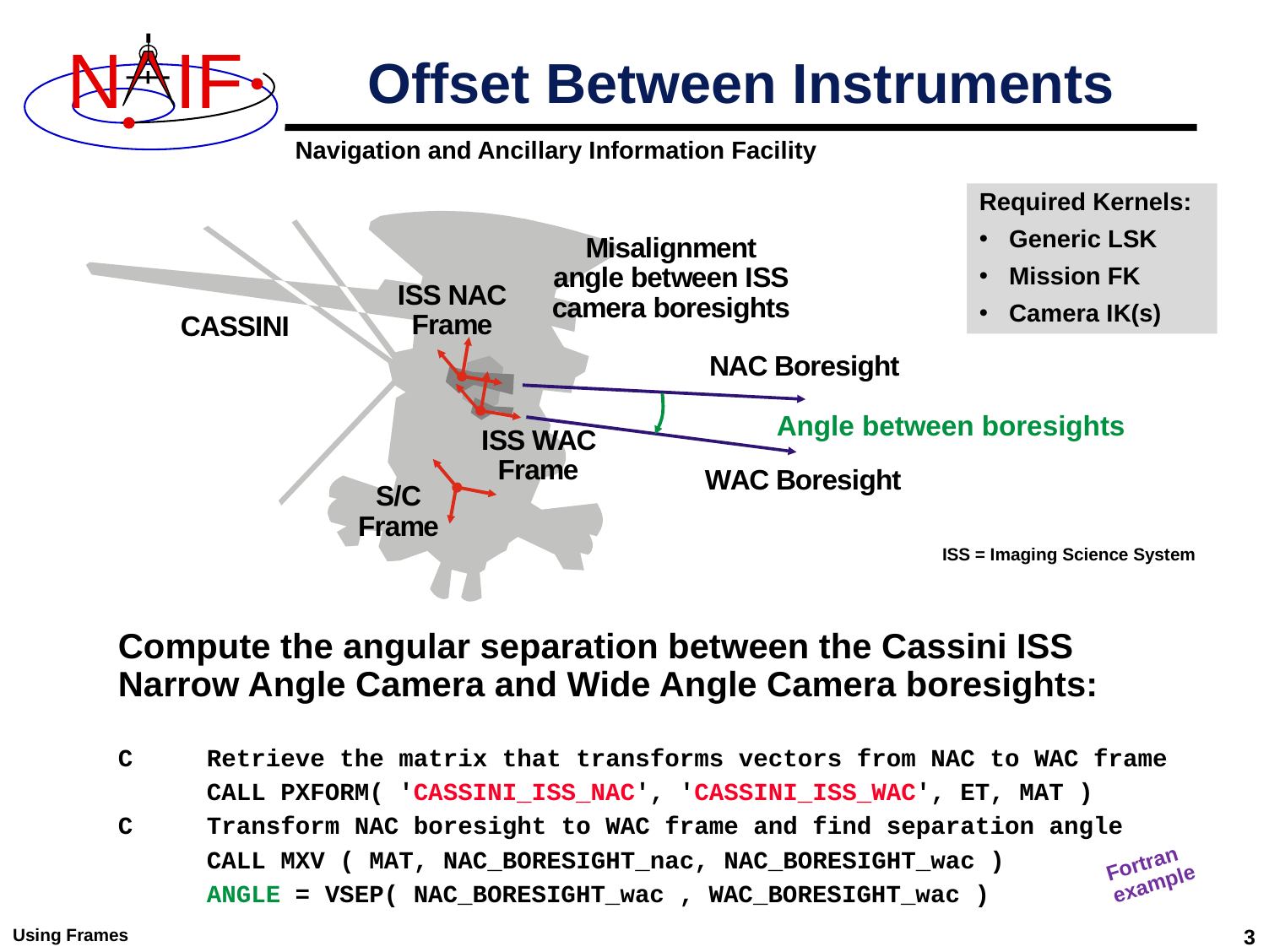

# Offset Between Instruments
Required Kernels:
Generic LSK
Mission FK
Camera IK(s)

M
i
s
a
l
i
g
n
m
e
n
t

a
n
g
l
e

b
e
t
w
e
e
n

I
S
S

I
S
S

N
A
C

c
a
m
e
r
a

b
o
r
e
s
i
g
h
t
s
F
r
a
m
e
C
A
S
S
I
N
I

N
A
C

B
o
r
e
s
i
g
h
t

I
S
S

W
A
C

F
r
a
m
e

W
A
C

B
o
r
e
s
i
g
h
t
S
/
C

F
r
a
m
e

Angle between boresights
ISS = Imaging Science System
Compute the angular separation between the Cassini ISS Narrow Angle Camera and Wide Angle Camera boresights:

C     Retrieve the matrix that transforms vectors from NAC to WAC frame
      CALL PXFORM( 'CASSINI_ISS_NAC', 'CASSINI_ISS_WAC', ET, MAT )
C     Transform NAC boresight to WAC frame and find separation angle
      CALL MXV ( MAT, NAC_BORESIGHT_nac, NAC_BORESIGHT_wac )
      ANGLE = VSEP( NAC_BORESIGHT_wac , WAC_BORESIGHT_wac )
Fortran example
Using Frames
3